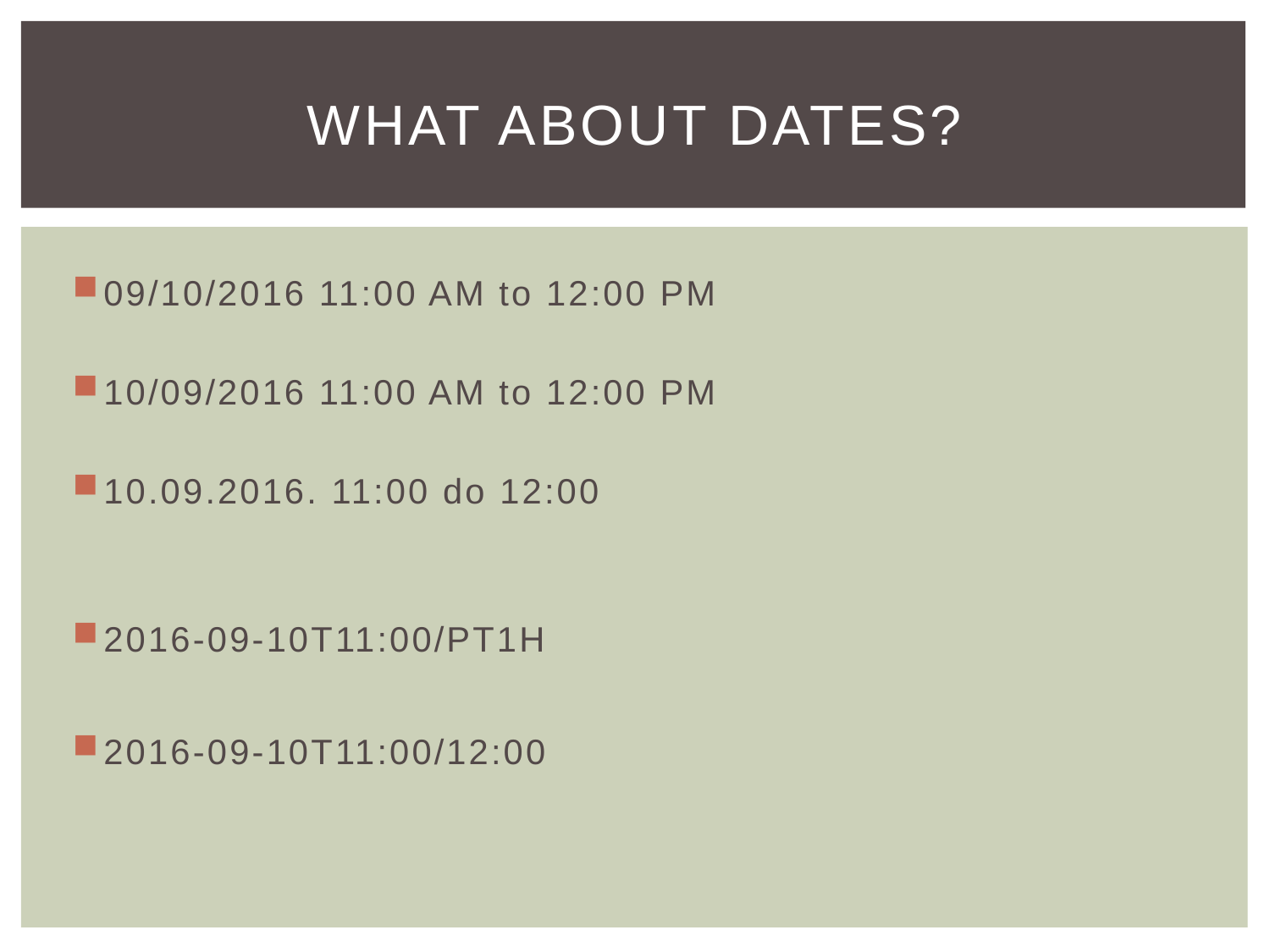

# What About Dates?
09/10/2016 11:00 AM to 12:00 PM

10/09/2016 11:00 AM to 12:00 PM

10.09.2016. 11:00 do 12:00

2016-09-10T11:00/PT1H

2016-09-10T11:00/12:00